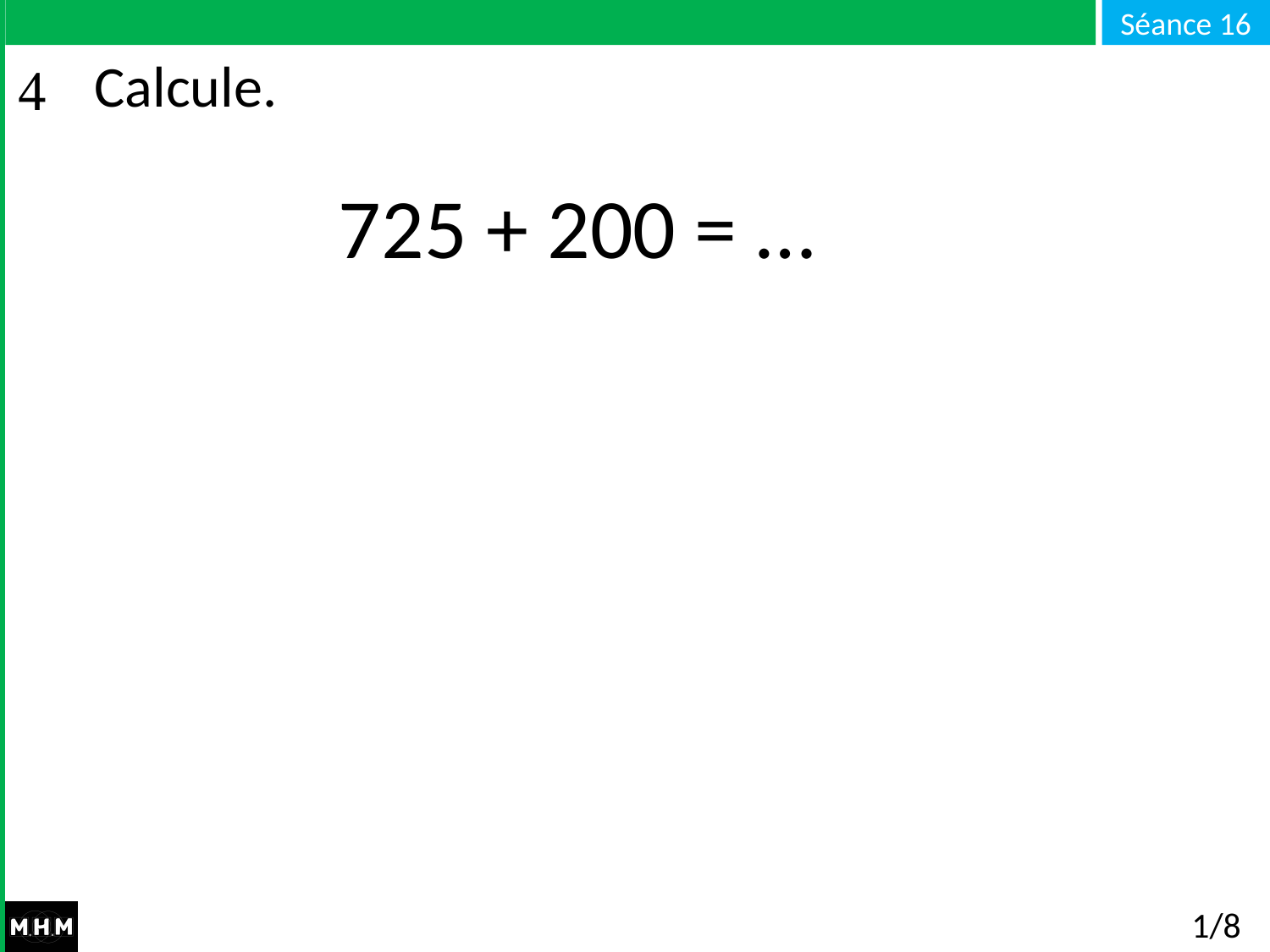

# Calcule.
725 + 200 = …
1/8